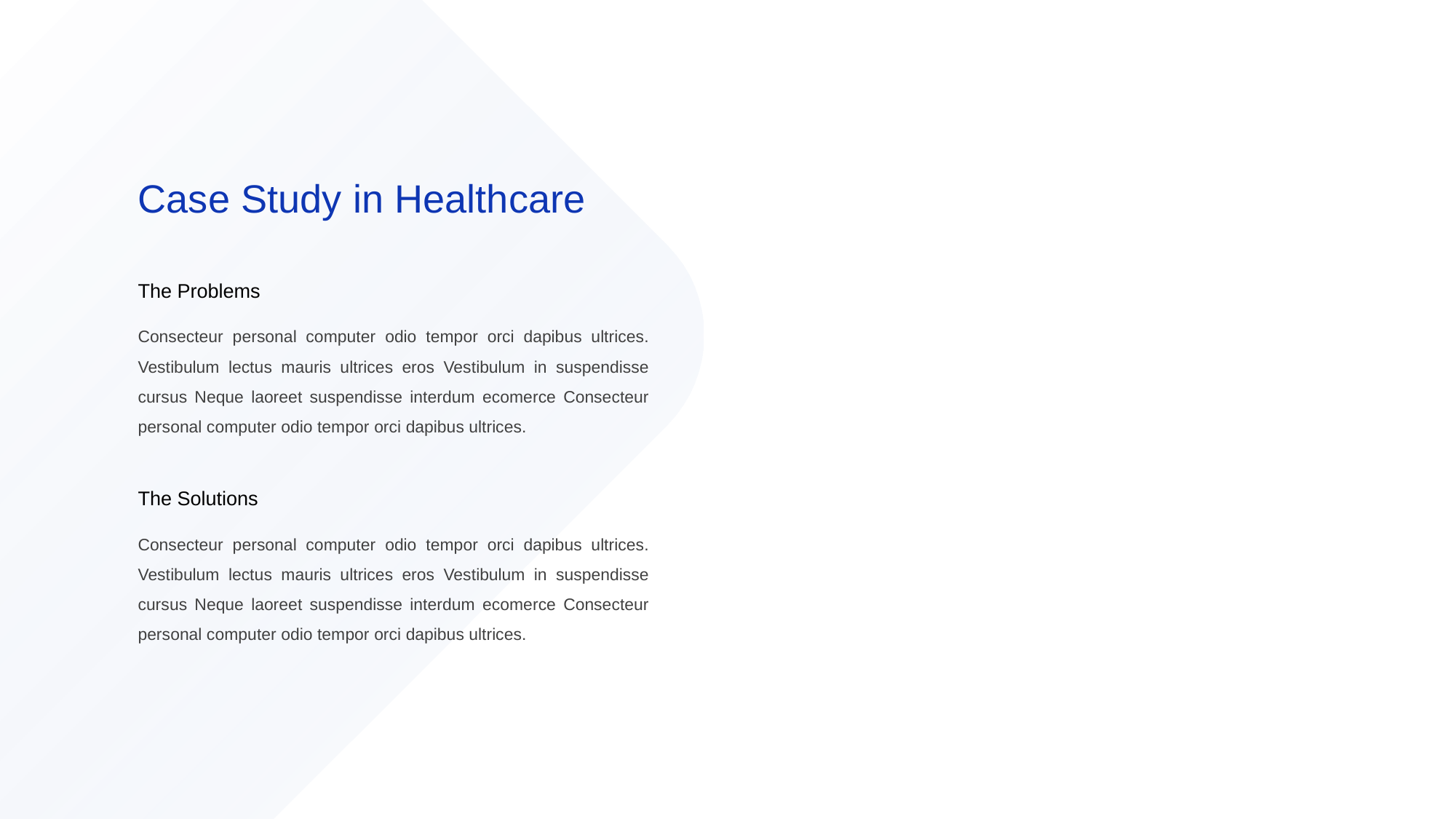

Case Study in Healthcare
The Problems
Consecteur personal computer odio tempor orci dapibus ultrices. Vestibulum lectus mauris ultrices eros Vestibulum in suspendisse cursus Neque laoreet suspendisse interdum ecomerce Consecteur personal computer odio tempor orci dapibus ultrices.

The Solutions
Consecteur personal computer odio tempor orci dapibus ultrices. Vestibulum lectus mauris ultrices eros Vestibulum in suspendisse cursus Neque laoreet suspendisse interdum ecomerce Consecteur personal computer odio tempor orci dapibus ultrices.